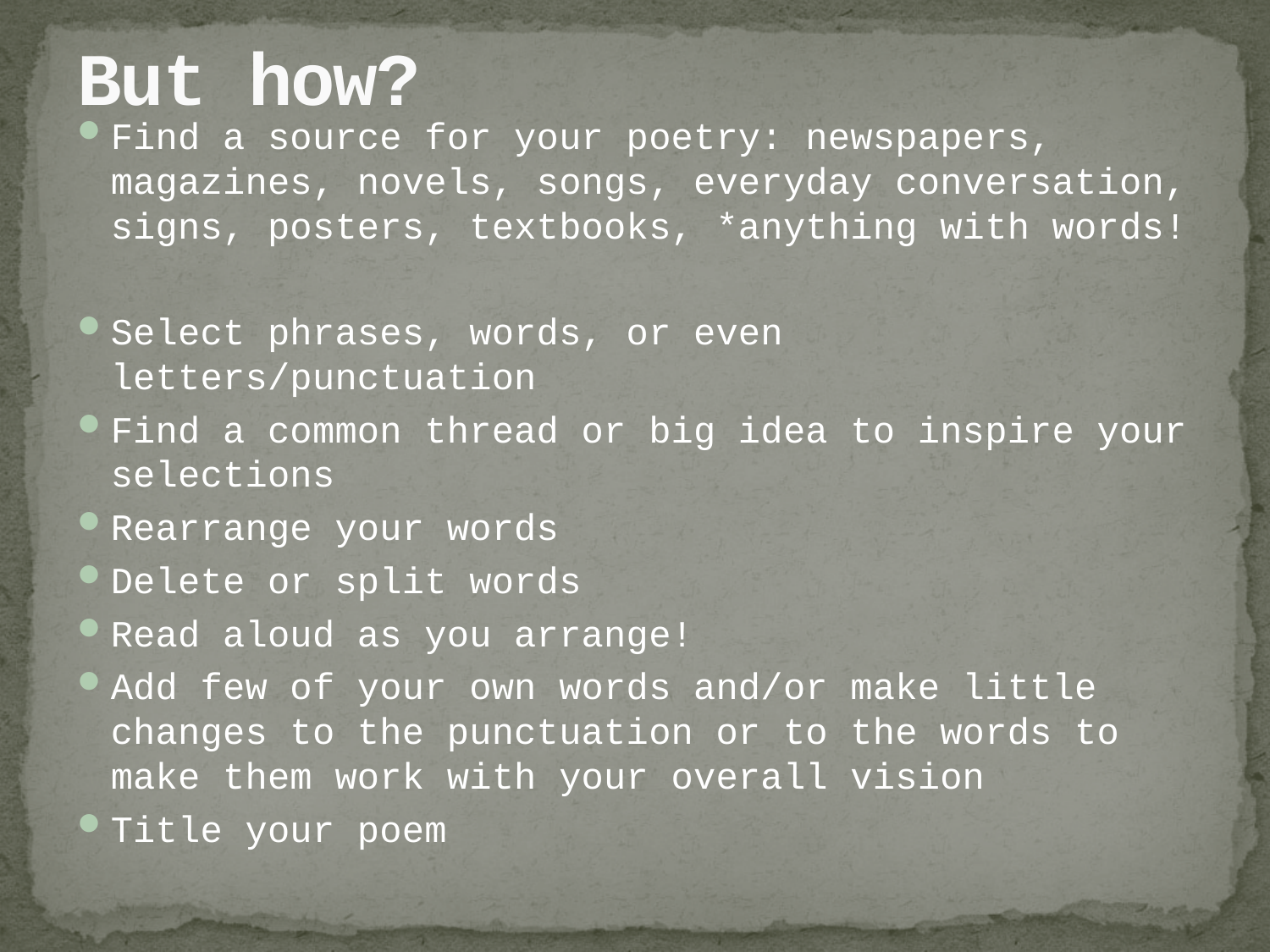

# But how?
Find a source for your poetry: newspapers, magazines, novels, songs, everyday conversation, signs, posters, textbooks, *anything with words!

Select phrases, words, or even letters/punctuation
Find a common thread or big idea to inspire your selections
Rearrange your words
Delete or split words
Read aloud as you arrange!
Add few of your own words and/or make little changes to the punctuation or to the words to make them work with your overall vision
Title your poem